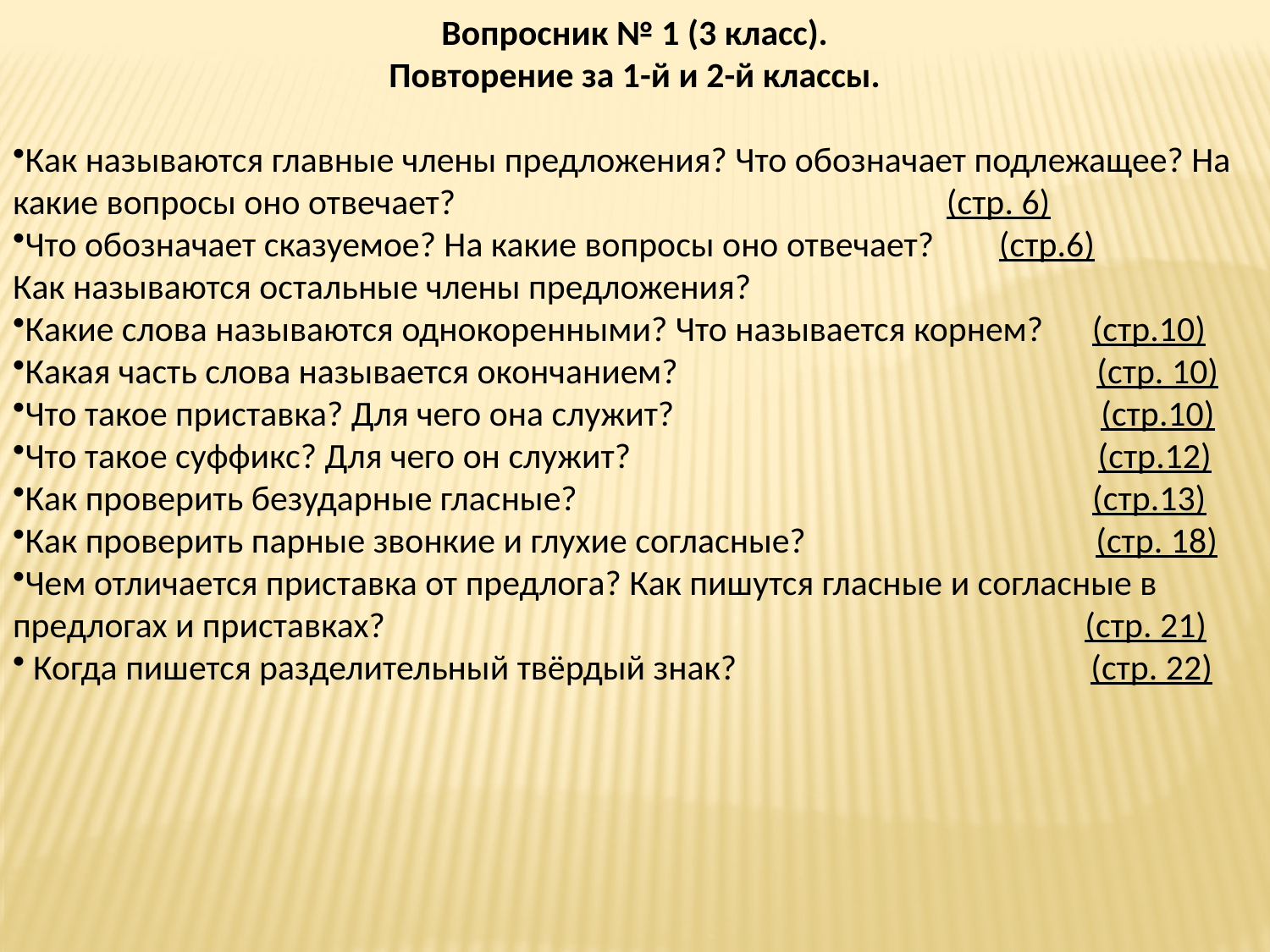

Вопросник № 1 (3 класс).
Повторение за 1-й и 2-й классы.

Как называются главные члены предложения? Что обозначает подлежащее? На какие вопросы оно отвечает?                                                             (стр. 6)
Что обозначает сказуемое? На какие вопросы оно отвечает?        (стр.6)
Как называются остальные члены предложения?
Какие слова называются однокоренными? Что называется корнем?      (стр.10)
Какая часть слова называется окончанием?                                                    (стр. 10)
Что такое приставка? Для чего она служит?                                                     (стр.10)
Что такое суффикс? Для чего он служит?                                                          (стр.12)
Как проверить безударные гласные?                                                                (стр.13)
Как проверить парные звонкие и глухие согласные?                                    (стр. 18)
Чем отличается приставка от предлога? Как пишутся гласные и согласные в предлогах и приставках?                                                                                       (стр. 21)
 Когда пишется разделительный твёрдый знак?                                            (стр. 22)